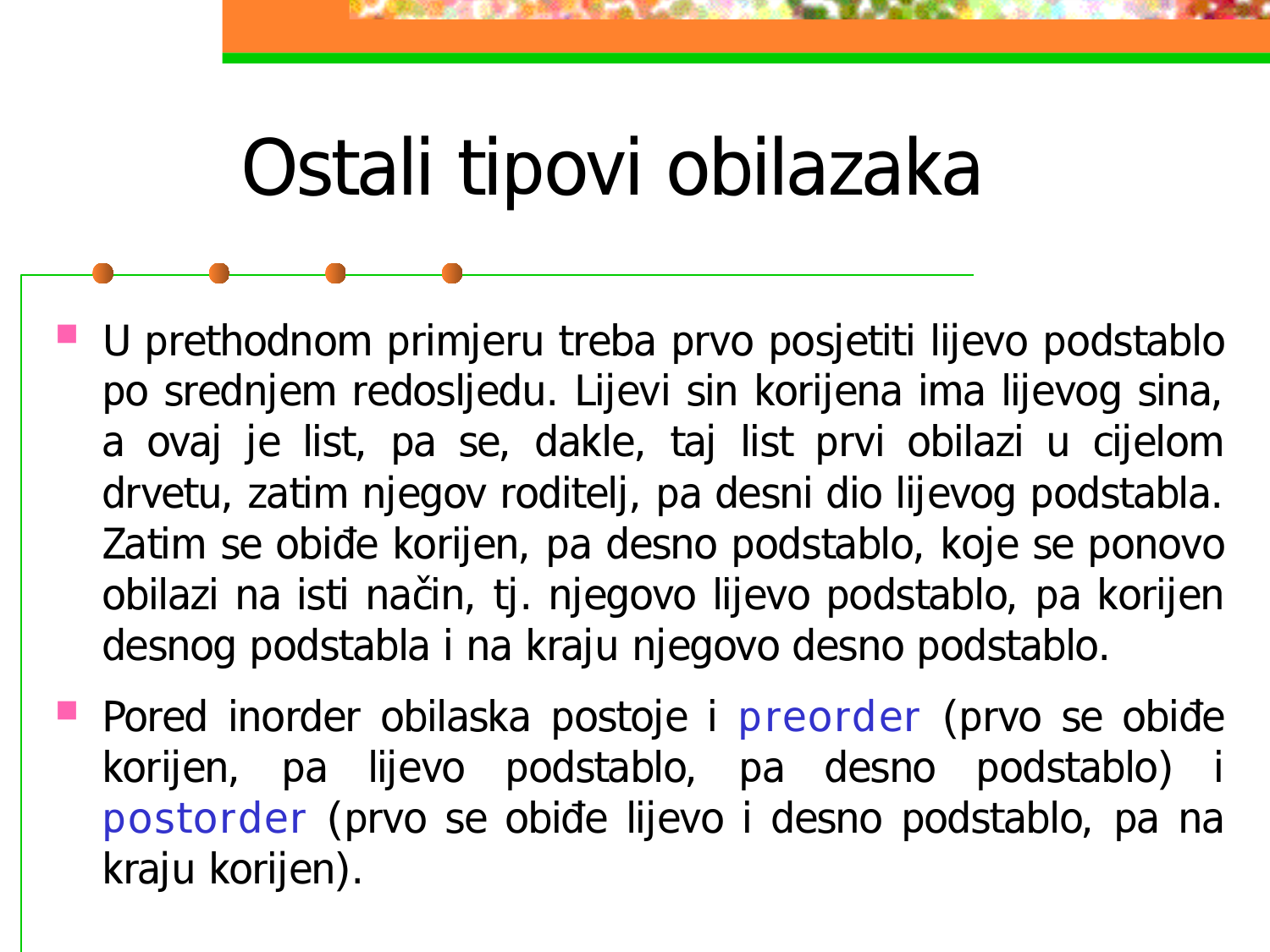

# Ostali tipovi obilazaka
U prethodnom primjeru treba prvo posjetiti lijevo podstablo po srednjem redosljedu. Lijevi sin korijena ima lijevog sina, a ovaj je list, pa se, dakle, taj list prvi obilazi u cijelom drvetu, zatim njegov roditelj, pa desni dio lijevog podstabla. Zatim se obiđe korijen, pa desno podstablo, koje se ponovo obilazi na isti način, tj. njegovo lijevo podstablo, pa korijen desnog podstabla i na kraju njegovo desno podstablo.
Pored inorder obilaska postoje i preorder (prvo se obiđe korijen, pa lijevo podstablo, pa desno podstablo) i postorder (prvo se obiđe lijevo i desno podstablo, pa na kraju korijen).